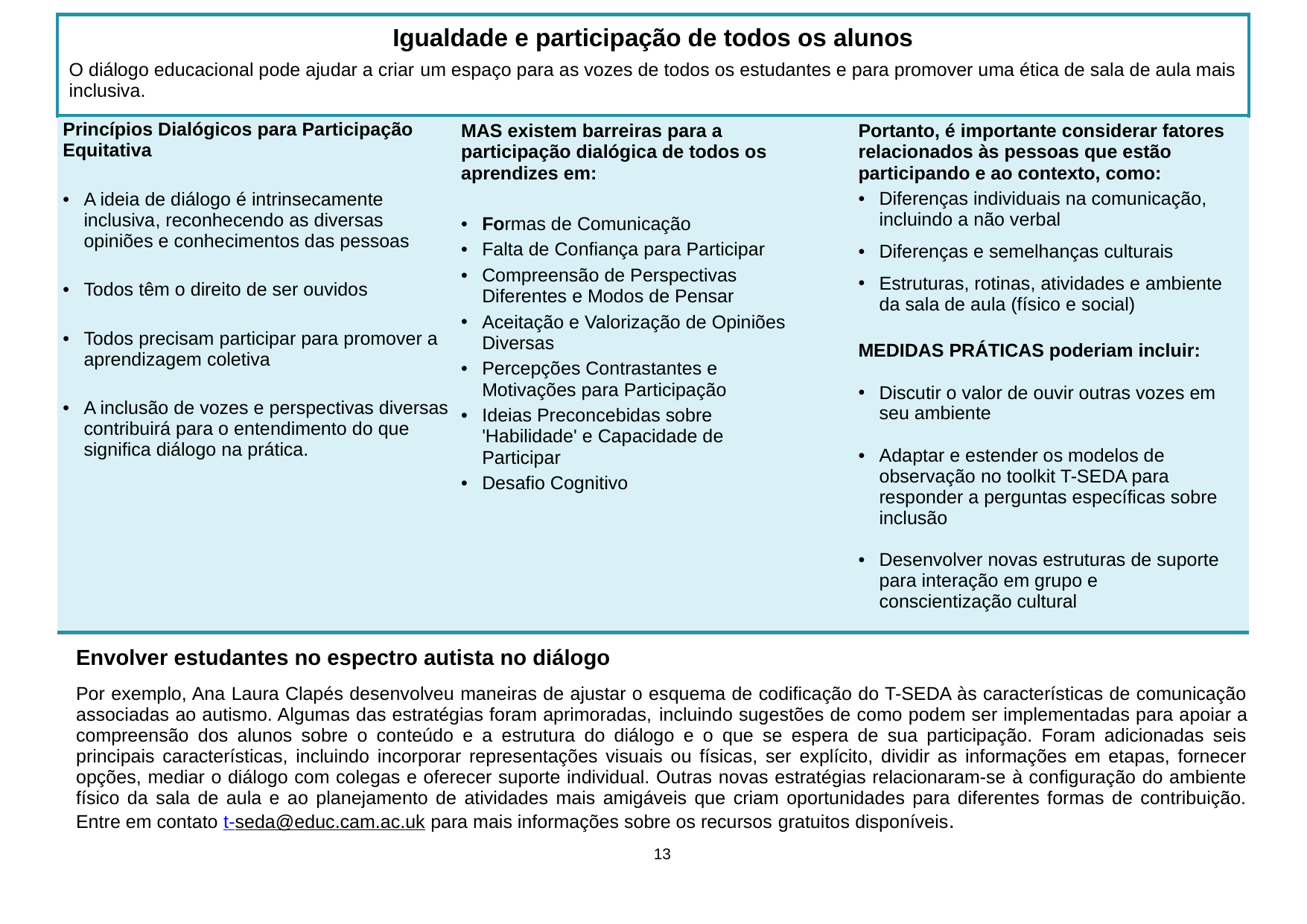

| Igualdade e participação de todos os alunos O diálogo educacional pode ajudar a criar um espaço para as vozes de todos os estudantes e para promover uma ética de sala de aula mais inclusiva. |  |  |
| --- | --- | --- |
| Princípios Dialógicos para Participação Equitativa A ideia de diálogo é intrinsecamente inclusiva, reconhecendo as diversas opiniões e conhecimentos das pessoas Todos têm o direito de ser ouvidos Todos precisam participar para promover a aprendizagem coletiva A inclusão de vozes e perspectivas diversas contribuirá para o entendimento do que significa diálogo na prática. | MAS existem barreiras para a participação dialógica de todos os aprendizes em: Formas de Comunicação Falta de Confiança para Participar Compreensão de Perspectivas Diferentes e Modos de Pensar Aceitação e Valorização de Opiniões Diversas Percepções Contrastantes e Motivações para Participação Ideias Preconcebidas sobre 'Habilidade' e Capacidade de Participar Desafio Cognitivo | Portanto, é importante considerar fatores relacionados às pessoas que estão participando e ao contexto, como: Diferenças individuais na comunicação, incluindo a não verbal Diferenças e semelhanças culturais Estruturas, rotinas, atividades e ambiente da sala de aula (físico e social) MEDIDAS PRÁTICAS poderiam incluir: Discutir o valor de ouvir outras vozes em seu ambiente Adaptar e estender os modelos de observação no toolkit T-SEDA para responder a perguntas específicas sobre inclusão Desenvolver novas estruturas de suporte para interação em grupo e conscientização cultural |
| Envolver estudantes no espectro autista no diálogo Por exemplo, Ana Laura Clapés desenvolveu maneiras de ajustar o esquema de codificação do T-SEDA às características de comunicação associadas ao autismo. Algumas das estratégias foram aprimoradas, incluindo sugestões de como podem ser implementadas para apoiar a compreensão dos alunos sobre o conteúdo e a estrutura do diálogo e o que se espera de sua participação. Foram adicionadas seis principais características, incluindo incorporar representações visuais ou físicas, ser explícito, dividir as informações em etapas, fornecer opções, mediar o diálogo com colegas e oferecer suporte individual. Outras novas estratégias relacionaram-se à configuração do ambiente físico da sala de aula e ao planejamento de atividades mais amigáveis que criam oportunidades para diferentes formas de contribuição. Entre em contato t-seda@educ.cam.ac.uk para mais informações sobre os recursos gratuitos disponíveis. 13 |  |  |